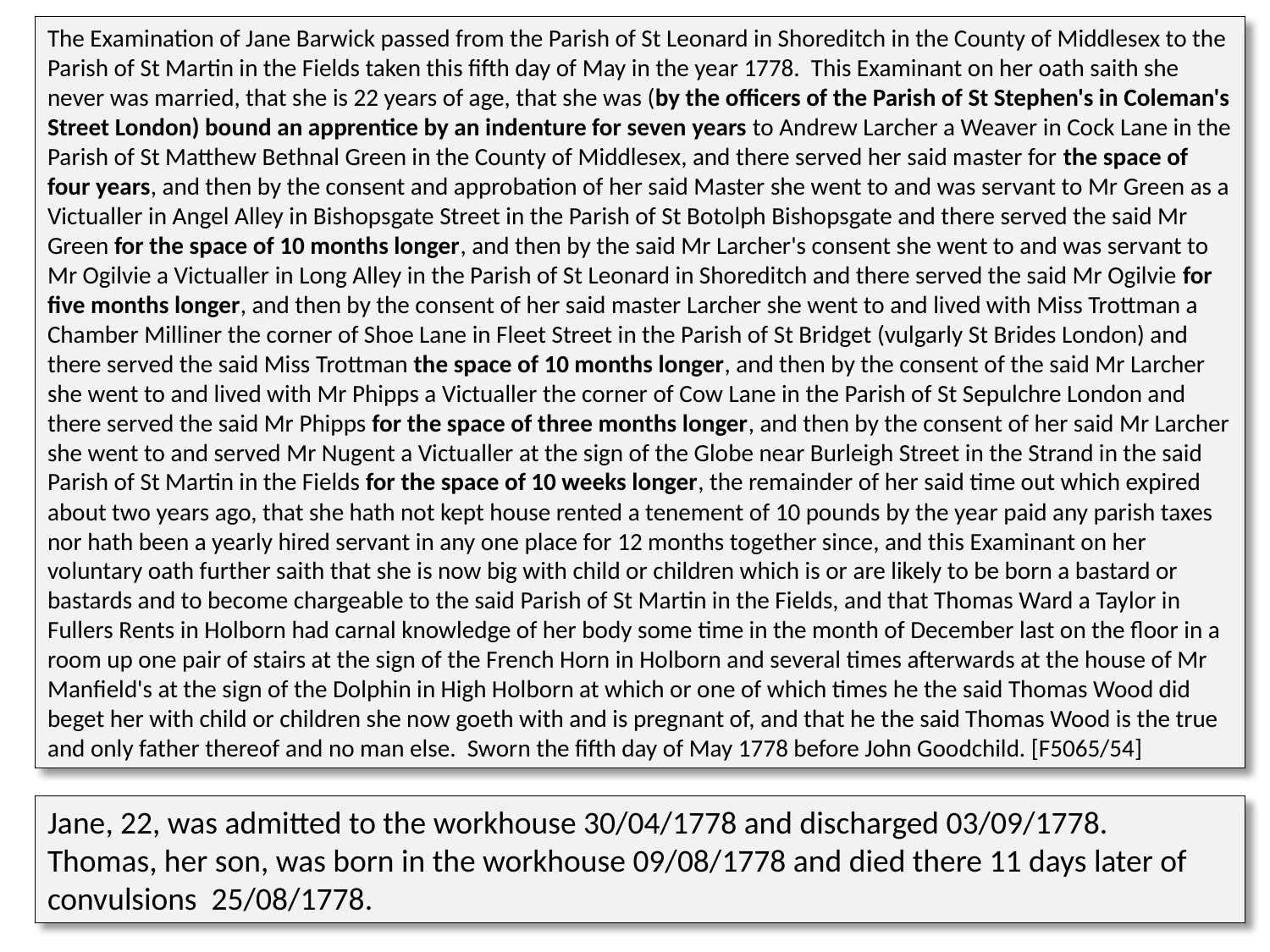

The Examination of Jane Barwick passed from the Parish of St Leonard in Shoreditch in the County of Middlesex to the Parish of St Martin in the Fields taken this fifth day of May in the year 1778.  This Examinant on her oath saith she never was married, that she is 22 years of age, that she was (by the officers of the Parish of St Stephen's in Coleman's Street London) bound an apprentice by an indenture for seven years to Andrew Larcher a Weaver in Cock Lane in the Parish of St Matthew Bethnal Green in the County of Middlesex, and there served her said master for the space of four years, and then by the consent and approbation of her said Master she went to and was servant to Mr Green as a Victualler in Angel Alley in Bishopsgate Street in the Parish of St Botolph Bishopsgate and there served the said Mr Green for the space of 10 months longer, and then by the said Mr Larcher's consent she went to and was servant to Mr Ogilvie a Victualler in Long Alley in the Parish of St Leonard in Shoreditch and there served the said Mr Ogilvie for five months longer, and then by the consent of her said master Larcher she went to and lived with Miss Trottman a Chamber Milliner the corner of Shoe Lane in Fleet Street in the Parish of St Bridget (vulgarly St Brides London) and there served the said Miss Trottman the space of 10 months longer, and then by the consent of the said Mr Larcher she went to and lived with Mr Phipps a Victualler the corner of Cow Lane in the Parish of St Sepulchre London and there served the said Mr Phipps for the space of three months longer, and then by the consent of her said Mr Larcher she went to and served Mr Nugent a Victualler at the sign of the Globe near Burleigh Street in the Strand in the said Parish of St Martin in the Fields for the space of 10 weeks longer, the remainder of her said time out which expired about two years ago, that she hath not kept house rented a tenement of 10 pounds by the year paid any parish taxes nor hath been a yearly hired servant in any one place for 12 months together since, and this Examinant on her voluntary oath further saith that she is now big with child or children which is or are likely to be born a bastard or bastards and to become chargeable to the said Parish of St Martin in the Fields, and that Thomas Ward a Taylor in Fullers Rents in Holborn had carnal knowledge of her body some time in the month of December last on the floor in a room up one pair of stairs at the sign of the French Horn in Holborn and several times afterwards at the house of Mr Manfield's at the sign of the Dolphin in High Holborn at which or one of which times he the said Thomas Wood did beget her with child or children she now goeth with and is pregnant of, and that he the said Thomas Wood is the true and only father thereof and no man else.  Sworn the fifth day of May 1778 before John Goodchild. [F5065/54]
Jane, 22, was admitted to the workhouse 30/04/1778 and discharged 03/09/1778.
Thomas, her son, was born in the workhouse 09/08/1778 and died there 11 days later of convulsions  25/08/1778.